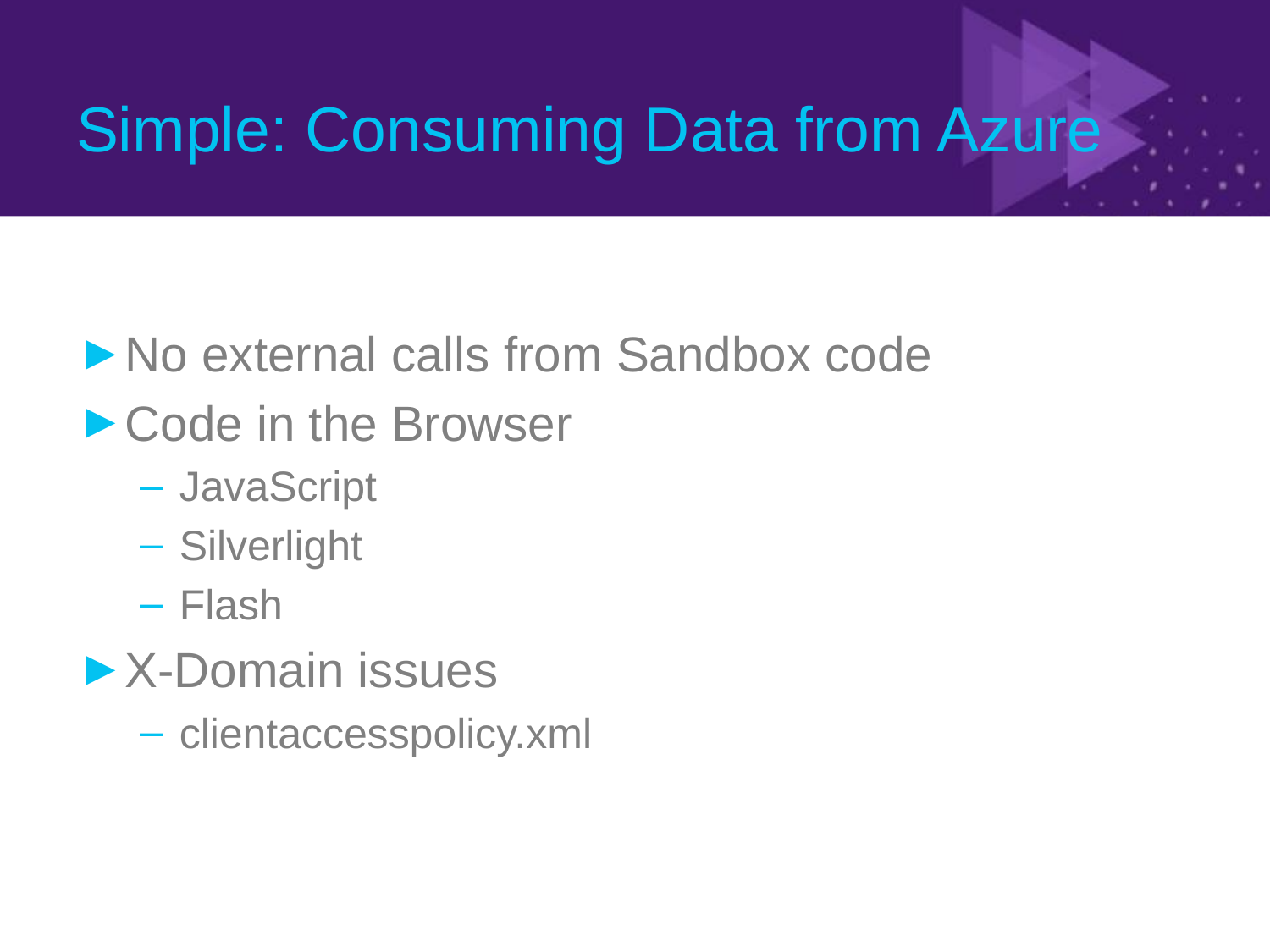

# Simple: Consuming Data from Azure
No external calls from Sandbox code
Code in the Browser
JavaScript
Silverlight
Flash
X-Domain issues
clientaccesspolicy.xml